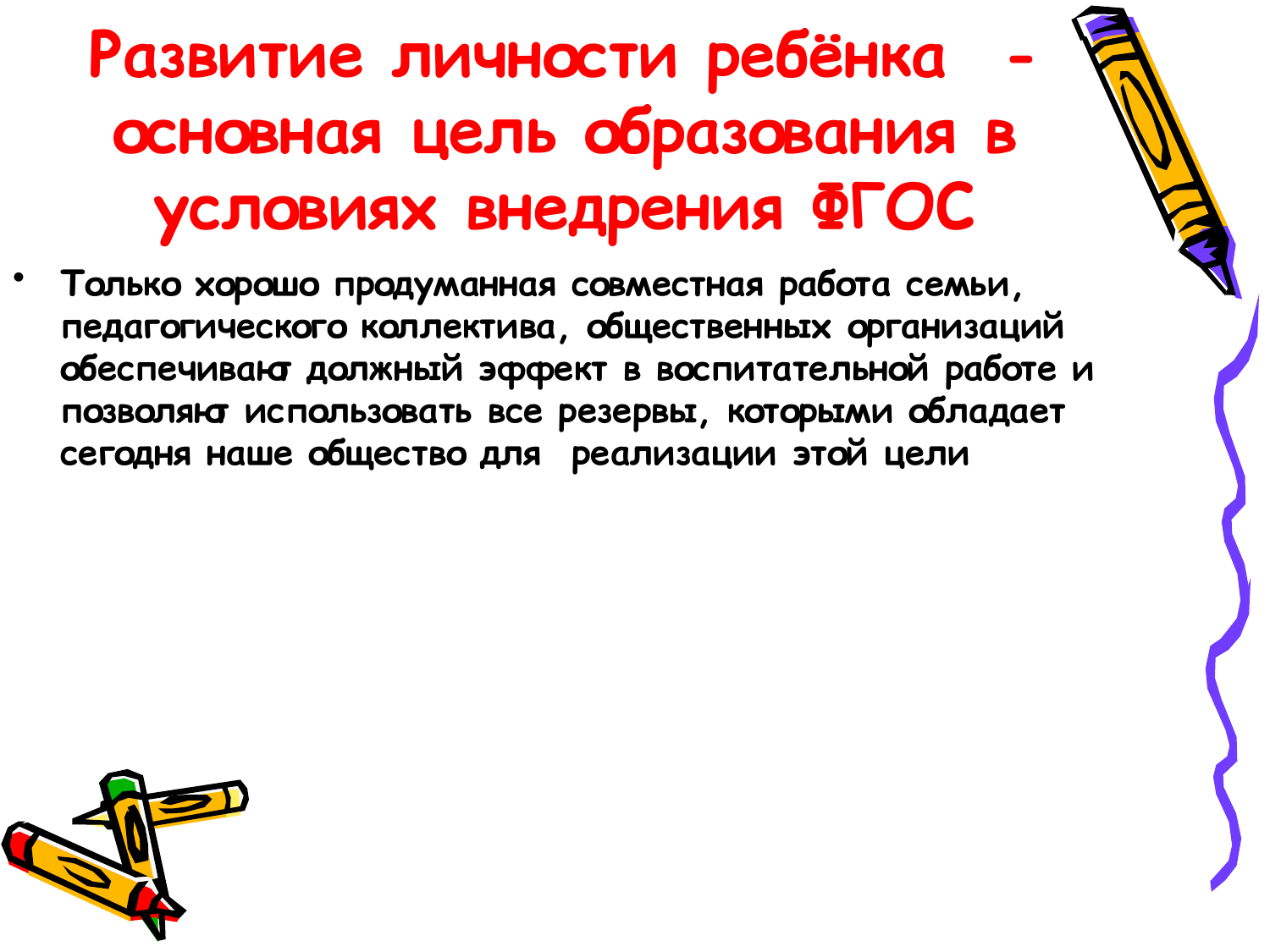

# Развитие личности ребёнка  - основная цель образования в условиях внедрения ФГОС
Только хорошо продуманная совместная работа семьи, педагогического коллектива, общественных организаций обеспечивают должный эффект в воспитательной работе и позволяют использовать все резервы, которыми обладает сегодня наше общество для  реализации этой цели